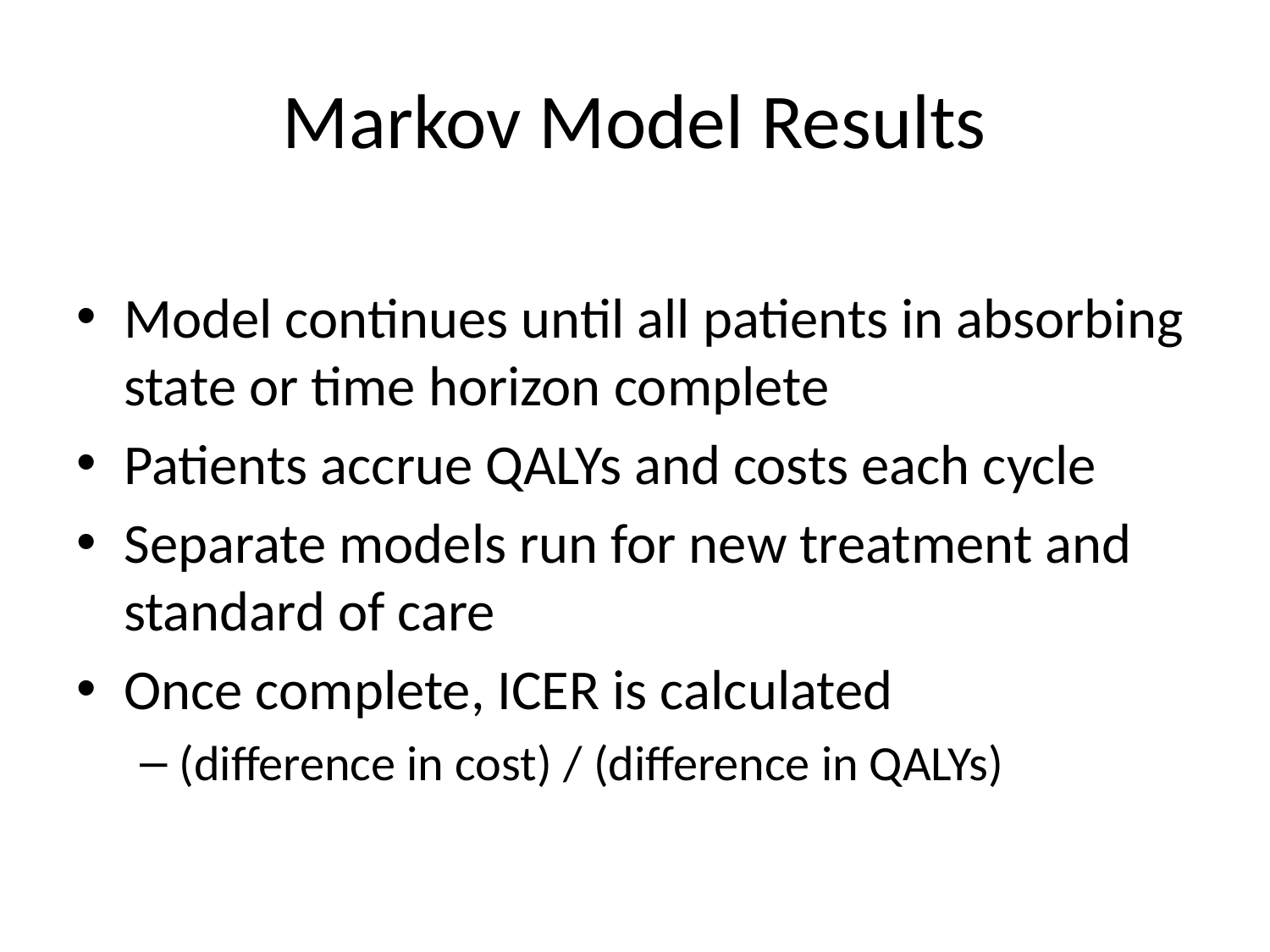

# Markov Model Results
Model continues until all patients in absorbing state or time horizon complete
Patients accrue QALYs and costs each cycle
Separate models run for new treatment and standard of care
Once complete, ICER is calculated
(difference in cost) / (difference in QALYs)